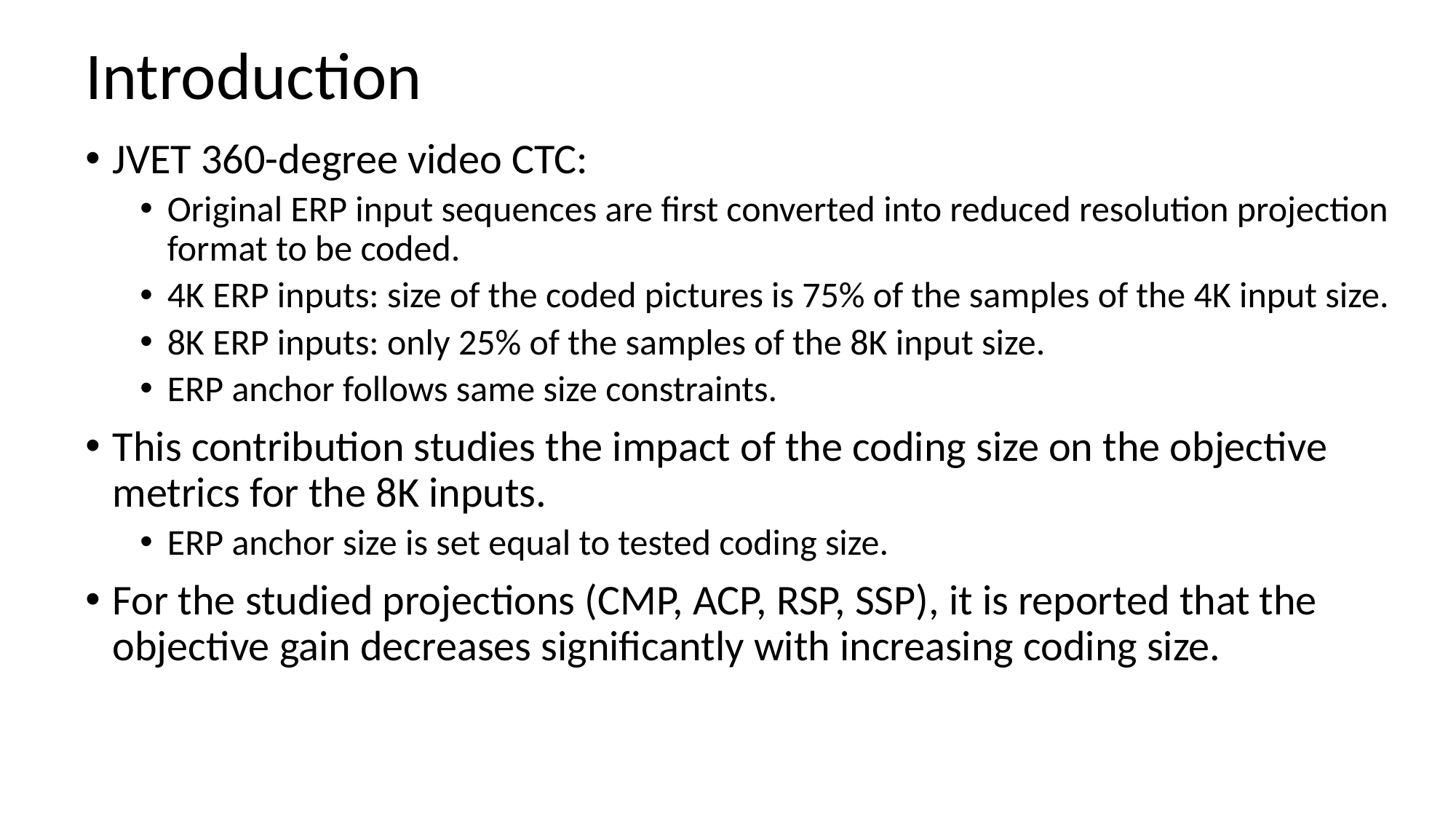

# Introduction
JVET 360-degree video CTC:
Original ERP input sequences are first converted into reduced resolution projection format to be coded.
4K ERP inputs: size of the coded pictures is 75% of the samples of the 4K input size.
8K ERP inputs: only 25% of the samples of the 8K input size.
ERP anchor follows same size constraints.
This contribution studies the impact of the coding size on the objective metrics for the 8K inputs.
ERP anchor size is set equal to tested coding size.
For the studied projections (CMP, ACP, RSP, SSP), it is reported that the objective gain decreases significantly with increasing coding size.